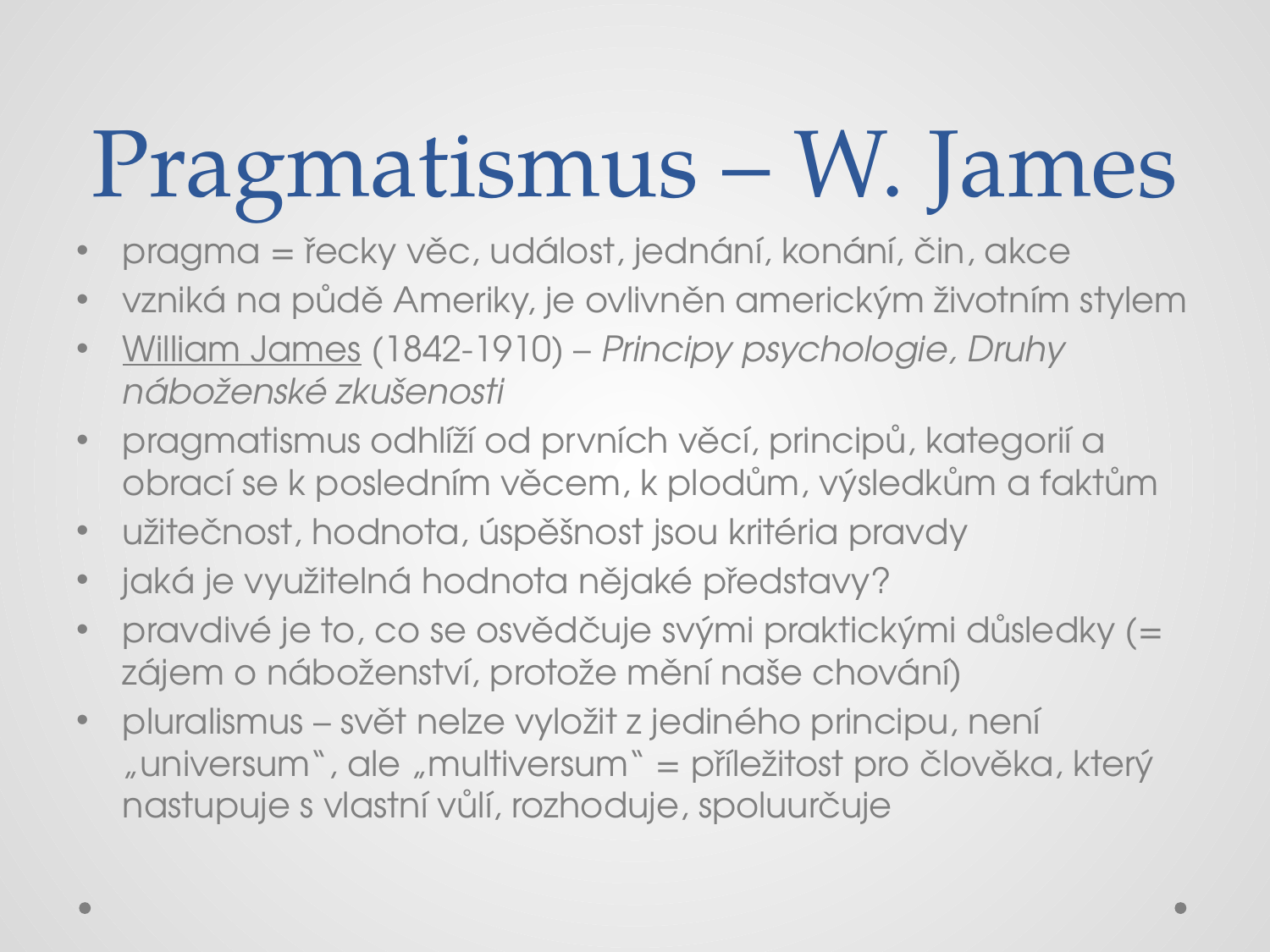

# Pragmatismus – W. James
pragma = řecky věc, událost, jednání, konání, čin, akce
vzniká na půdě Ameriky, je ovlivněn americkým životním stylem
William James (1842-1910) – Principy psychologie, Druhy náboženské zkušenosti
pragmatismus odhlíží od prvních věcí, principů, kategorií a obrací se k posledním věcem, k plodům, výsledkům a faktům
užitečnost, hodnota, úspěšnost jsou kritéria pravdy
jaká je využitelná hodnota nějaké představy?
pravdivé je to, co se osvědčuje svými praktickými důsledky (= zájem o náboženství, protože mění naše chování)
pluralismus – svět nelze vyložit z jediného principu, není „universum“, ale „multiversum“ = příležitost pro člověka, který nastupuje s vlastní vůlí, rozhoduje, spoluurčuje